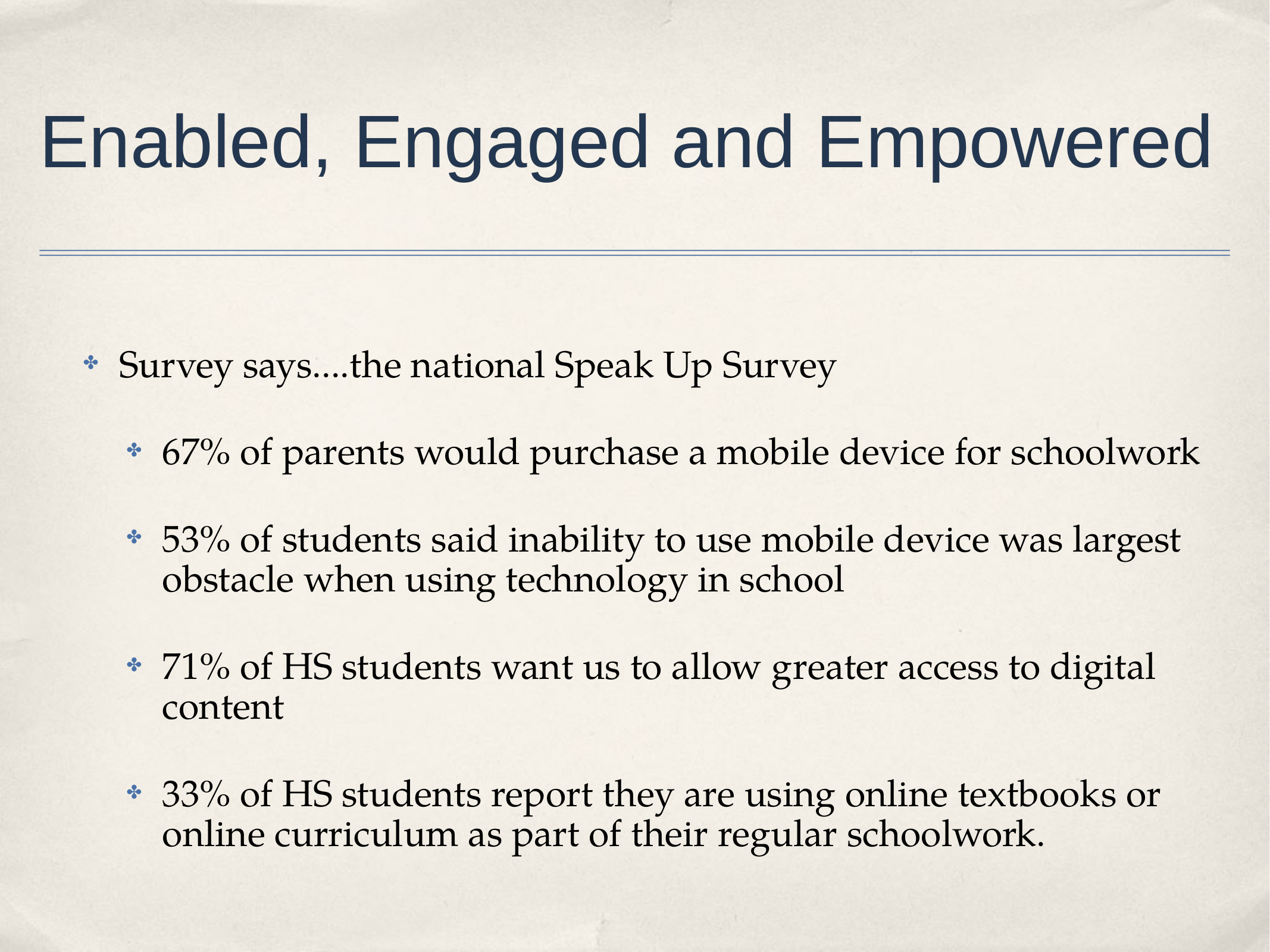

# Enabled, Engaged and Empowered
Survey says....the national Speak Up Survey
67% of parents would purchase a mobile device for schoolwork
53% of students said inability to use mobile device was largest obstacle when using technology in school
71% of HS students want us to allow greater access to digital content
33% of HS students report they are using online textbooks or online curriculum as part of their regular schoolwork.